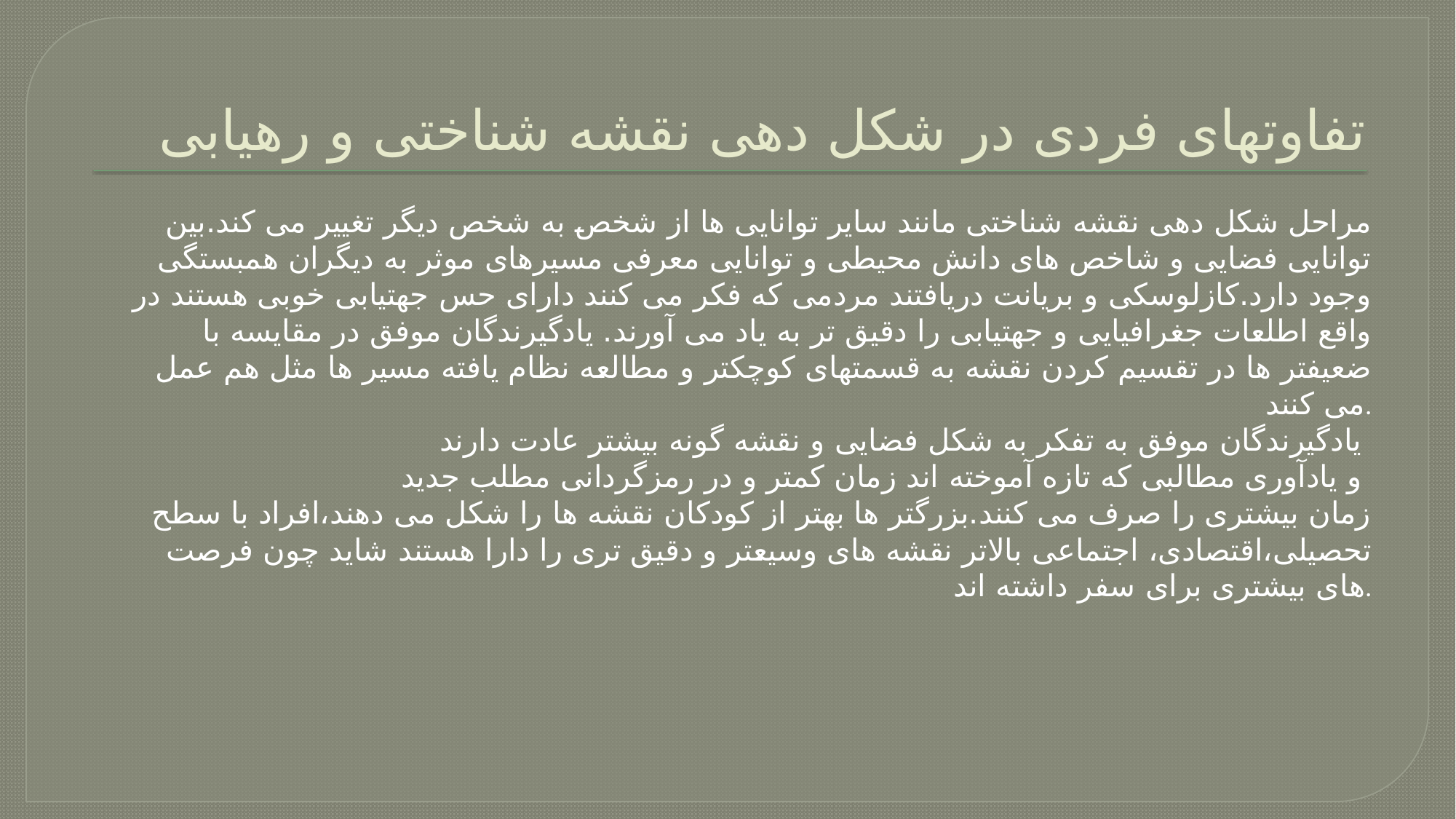

# تفاوتهای فردی در شکل دهی نقشه شناختی و رهیابی
مراحل شکل دهی نقشه شناختی مانند سایر توانایی ها از شخص به شخص دیگر تغییر می کند.بین توانایی فضایی و شاخص های دانش محیطی و توانایی معرفی مسیرهای موثر به دیگران همبستگی وجود دارد.کازلوسکی و بریانت دریافتند مردمی که فکر می کنند دارای حس جهتیابی خوبی هستند در واقع اطلعات جغرافیایی و جهتیابی را دقیق تر به یاد می آورند. یادگیرندگان موفق در مقایسه با ضعیفتر ها در تقسیم کردن نقشه به قسمتهای کوچکتر و مطالعه نظام یافته مسیر ها مثل هم عمل می کنند.
یادگیرندگان موفق به تفکر به شکل فضایی و نقشه گونه بیشتر عادت دارند
و یادآوری مطالبی که تازه آموخته اند زمان کمتر و در رمزگردانی مطلب جدید
زمان بیشتری را صرف می کنند.بزرگتر ها بهتر از کودکان نقشه ها را شکل می دهند،افراد با سطح تحصیلی،اقتصادی، اجتماعی بالاتر نقشه های وسیعتر و دقیق تری را دارا هستند شاید چون فرصت های بیشتری برای سفر داشته اند.